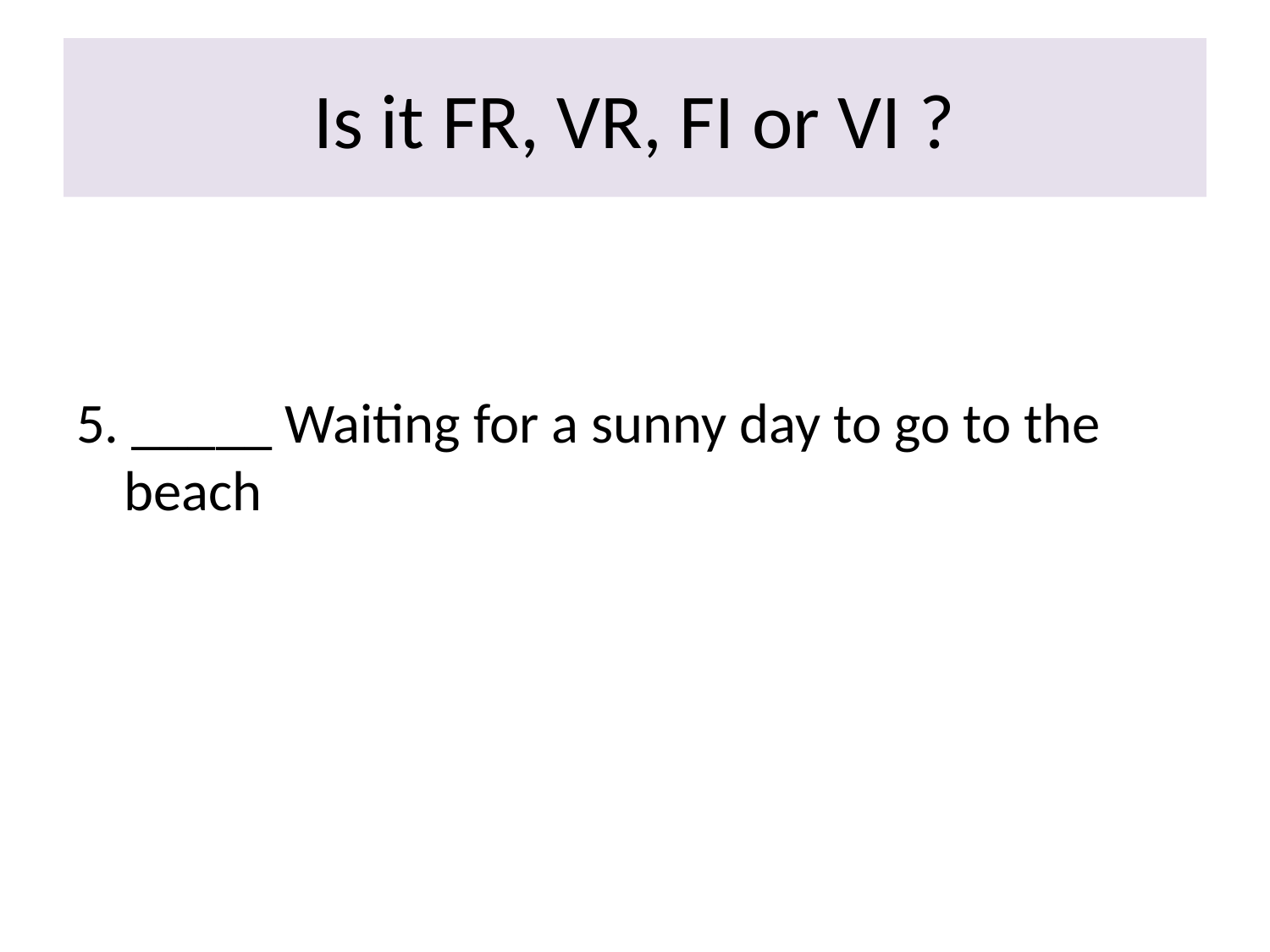

# Is it FR, VR, FI or VI ?

5. _____ Waiting for a sunny day to go to the beach